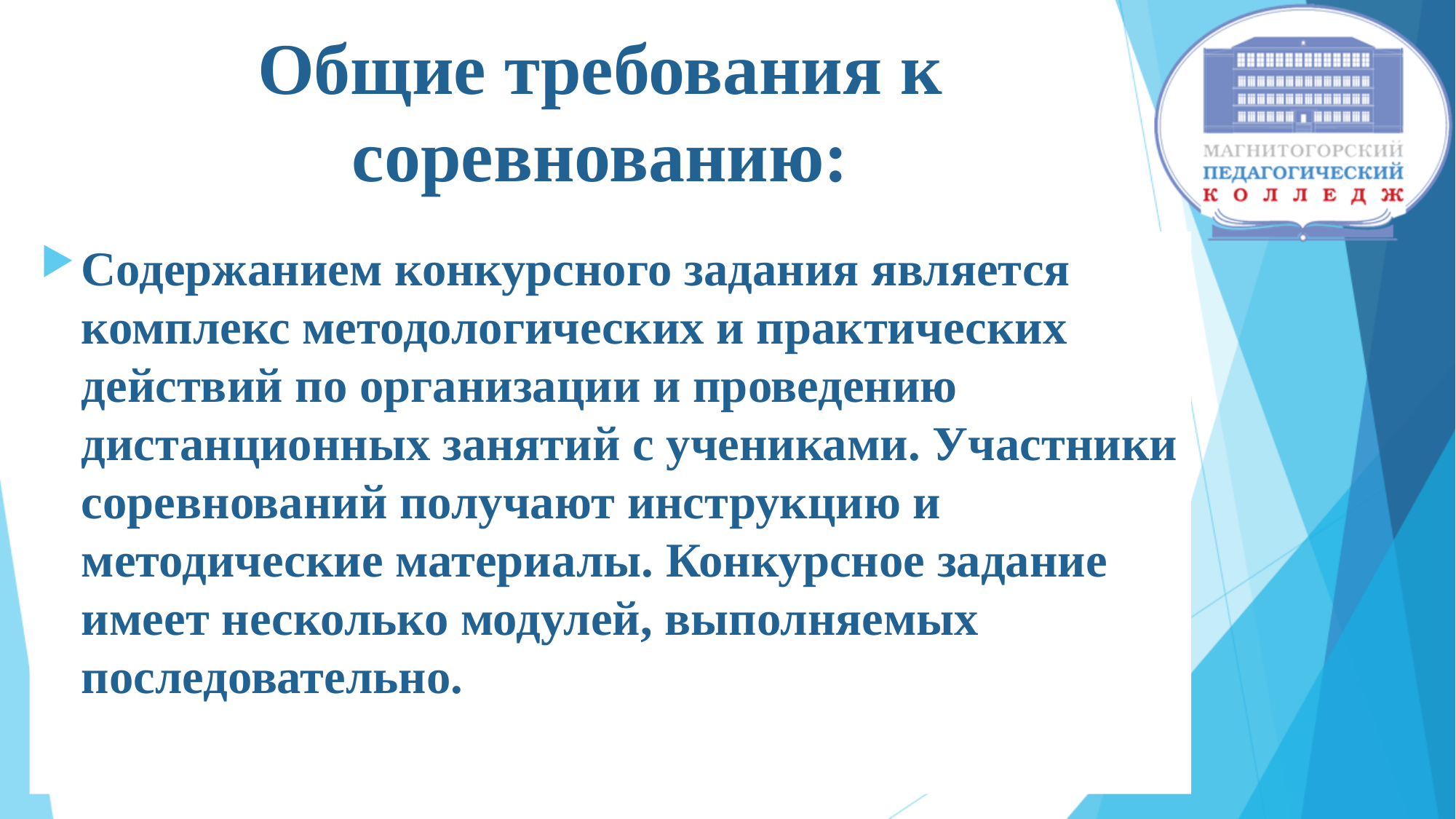

# Общие требования к соревнованию:
Содержанием конкурсного задания является комплекс методологических и практических действий по организации и проведению дистанционных занятий с учениками. Участники соревнований получают инструкцию и методические материалы. Конкурсное задание имеет несколько модулей, выполняемых последовательно.